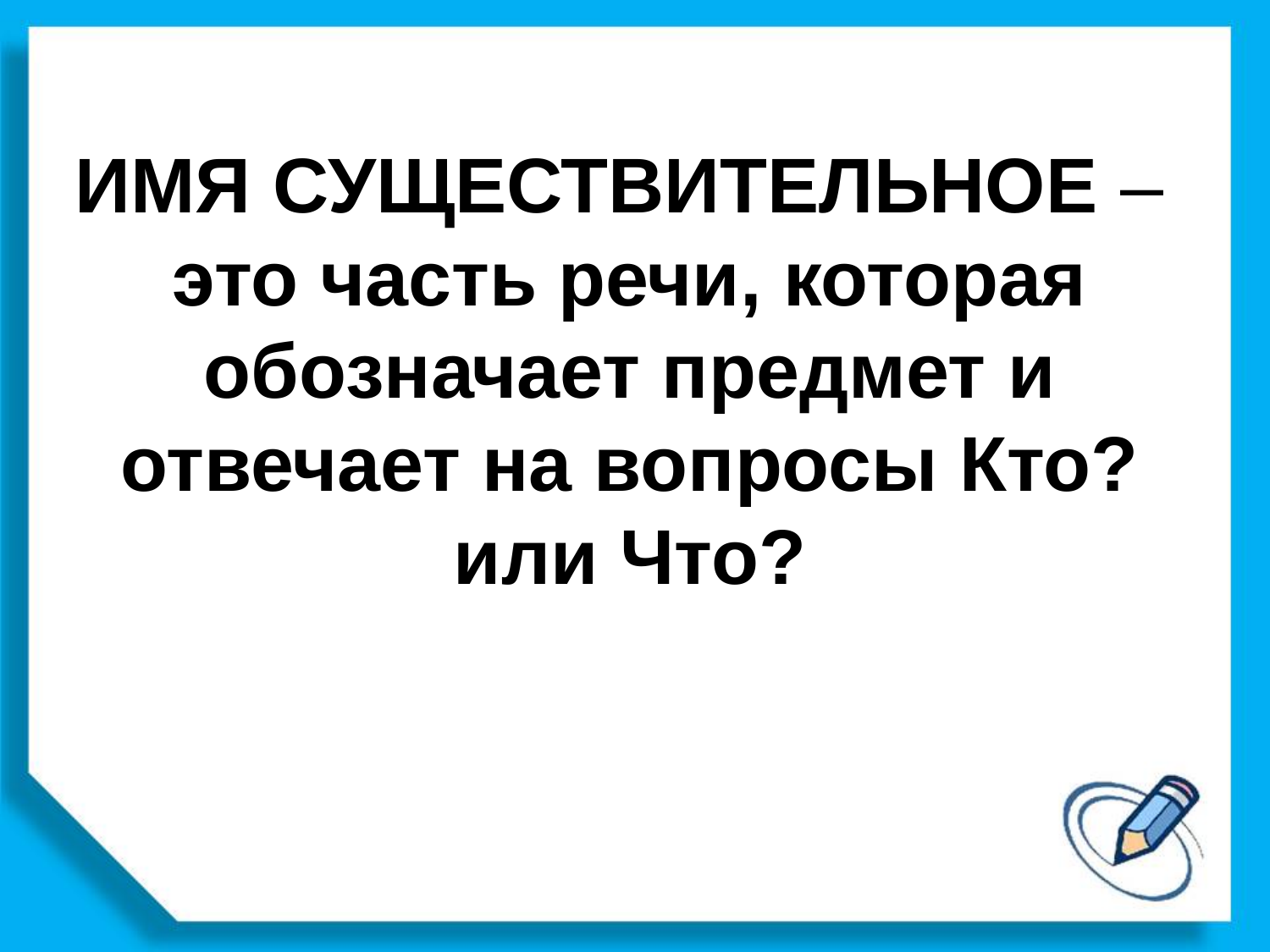

ИМЯ СУЩЕСТВИТЕЛЬНОЕ –
это часть речи, которая обозначает предмет и отвечает на вопросы Кто? или Что?